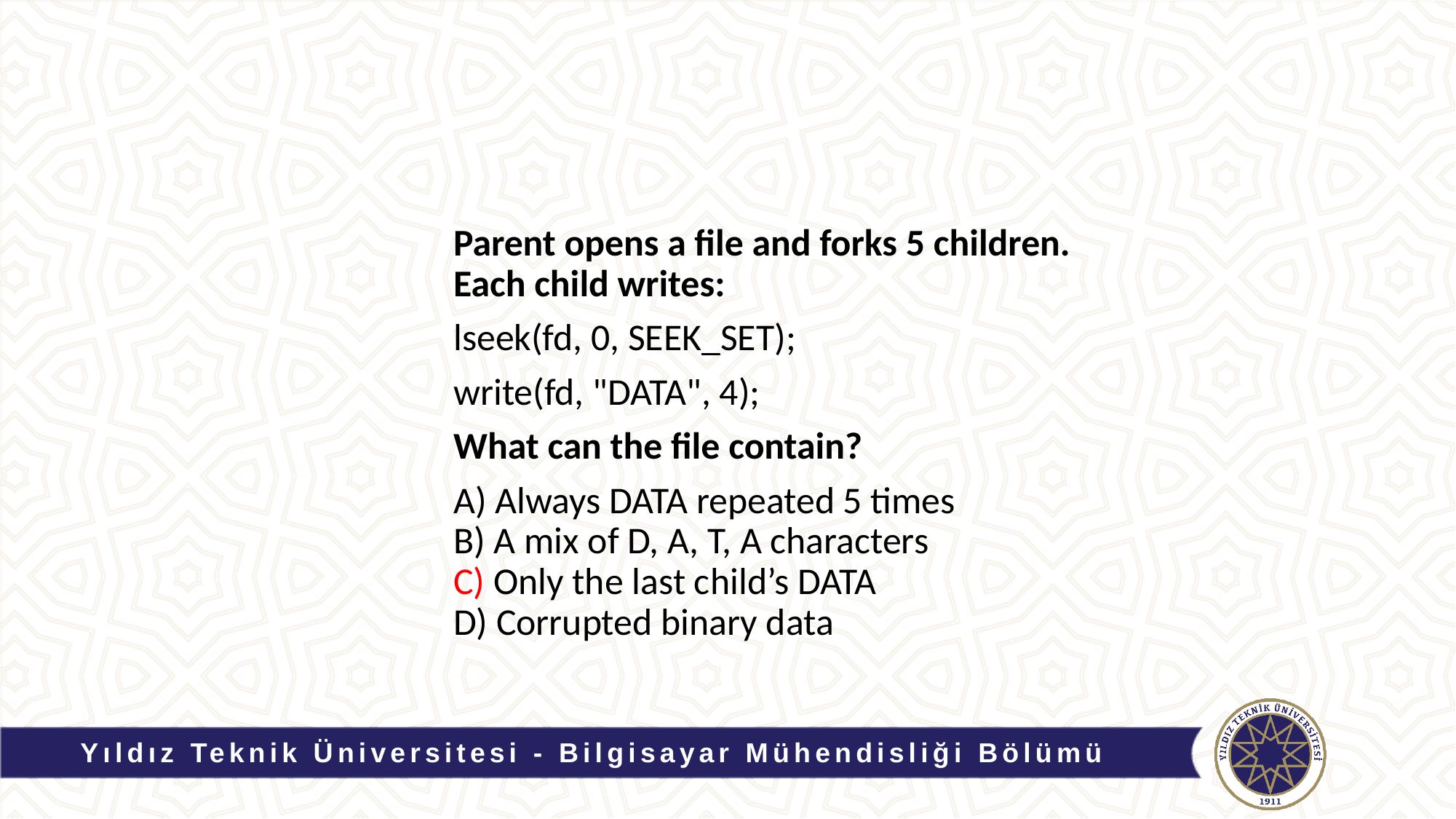

Parent opens a file and forks 5 children.
Each child writes:
lseek(fd, 0, SEEK_SET);
write(fd, "DATA", 4);
What can the file contain?
A) Always DATA repeated 5 times
B) A mix of D, A, T, A characters
C) Only the last child’s DATA
D) Corrupted binary data
Yıldız Teknik Üniversitesi - Bilgisayar Mühendisliği Bölümü